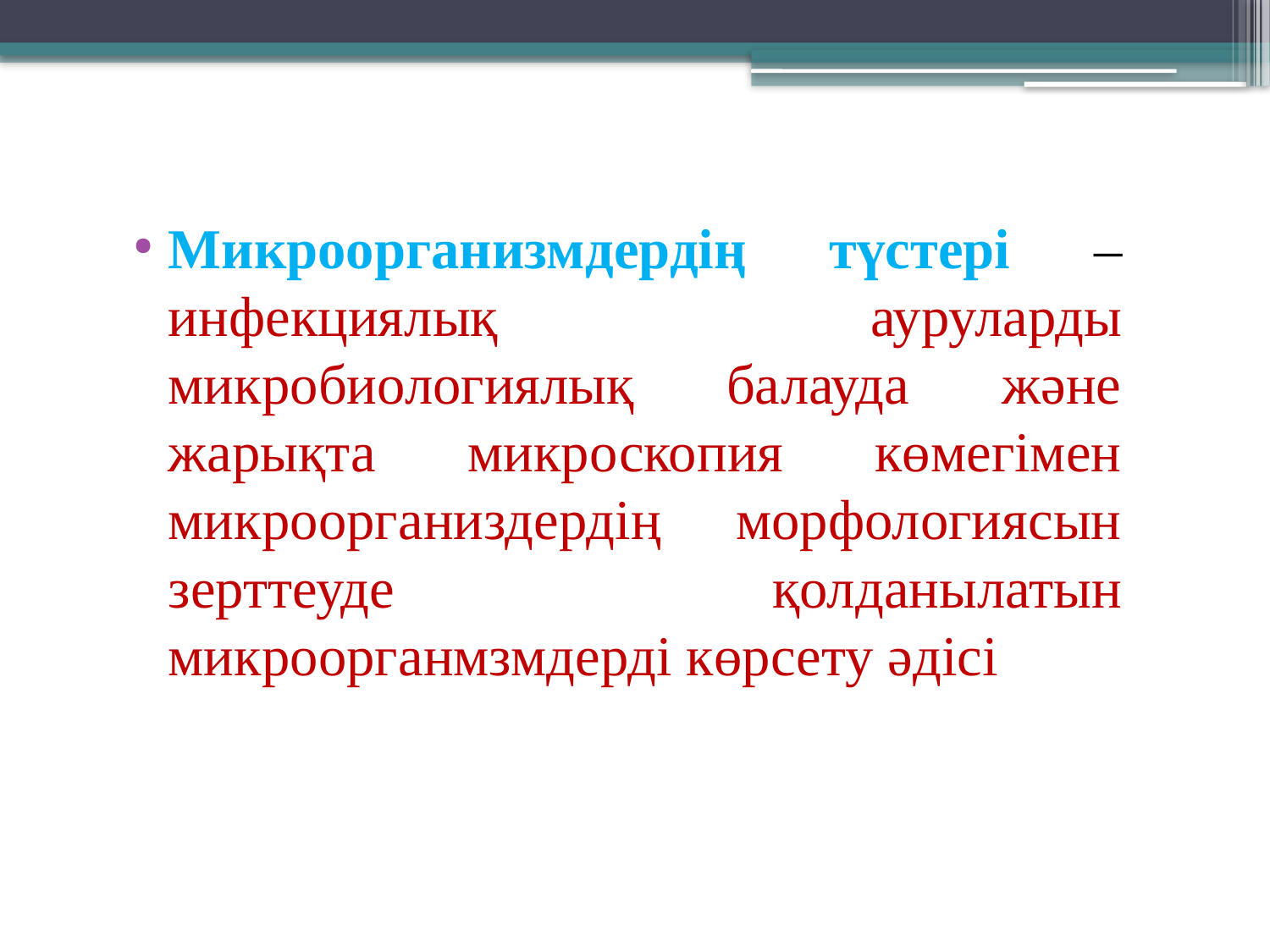

Микроорганизмдердің түстері – инфекциялық ауруларды микробиологиялық балауда және жарықта микроскопия көмегімен микроорганиздердің морфологиясын зерттеуде қолданылатын микроорганмзмдерді көрсету әдісі